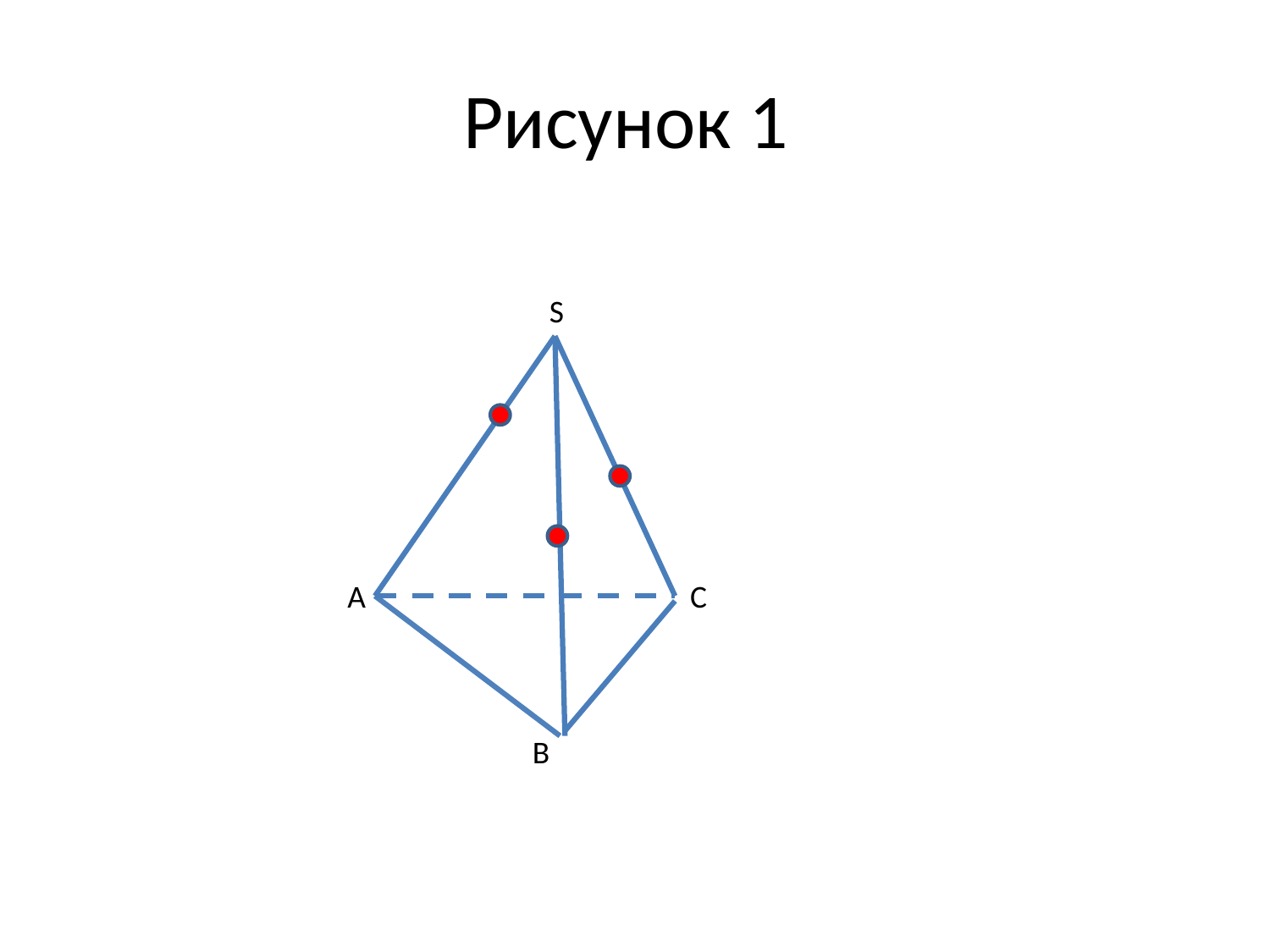

# Рисунок 1

S

A
C
B